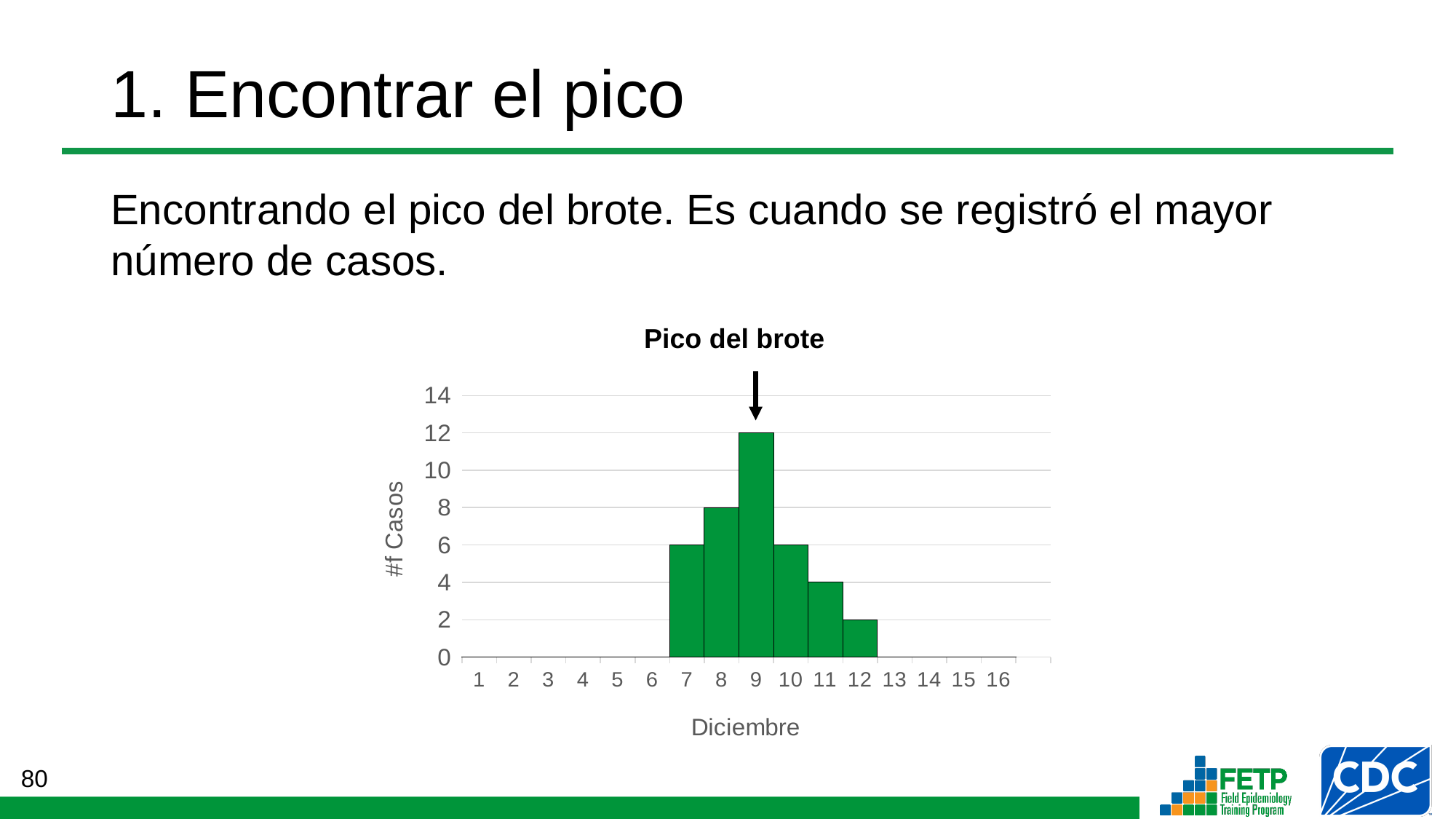

# 1. Encontrar el pico
Encontrando el pico del brote. Es cuando se registró el mayor número de casos.
Pico del brote

### Chart

| Category | Número de casos |
|---|---|
| 1 | 0.0 |
| 2 | 0.0 |
| 3 | 0.0 |
| 4 | 0.0 |
| 5 | 0.0 |
| 6 | 0.0 |
| 7 | 6.0 |
| 8 | 8.0 |
| 9 | 12.0 |
| 10 | 6.0 |
| 11 | 4.0 |
| 12 | 2.0 |
| 13 | 0.0 |
| 14 | 0.0 |
| 15 | 0.0 |
| 16 | 0.0 |
|  | None |